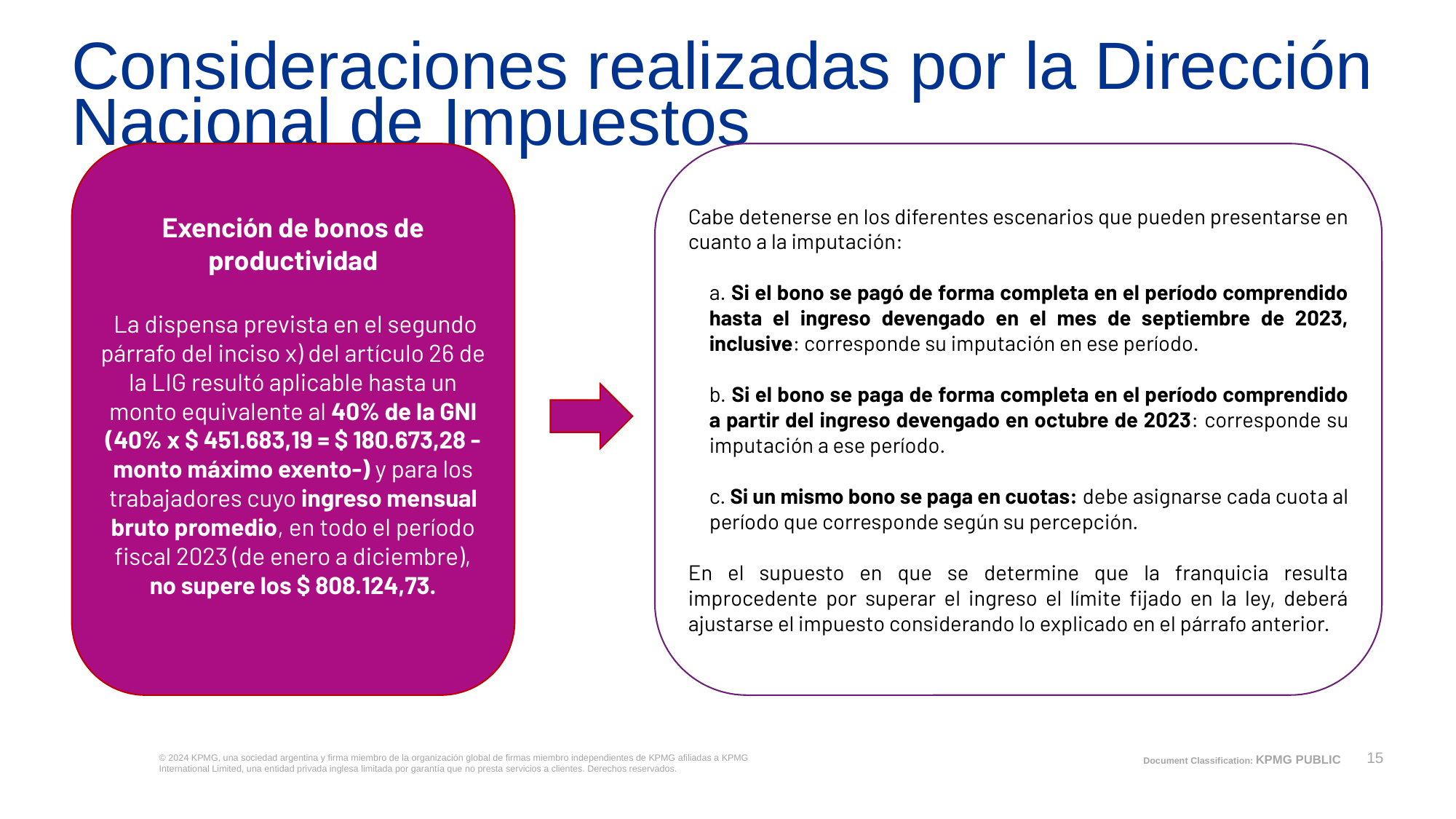

Consideraciones realizadas por la Dirección Nacional de Impuestos
Exención de bonos de productividad

 La dispensa prevista en el segundo párrafo del inciso x) del artículo 26 de la LIG resultó aplicable hasta un monto equivalente al 40% de la GNI (40% x $ 451.683,19 = $ 180.673,28 -monto máximo exento-) y para los trabajadores cuyo ingreso mensual bruto promedio, en todo el período fiscal 2023 (de enero a diciembre), no supere los $ 808.124,73.

Cabe detenerse en los diferentes escenarios que pueden presentarse en cuanto a la imputación:

a. Si el bono se pagó de forma completa en el período comprendido hasta el ingreso devengado en el mes de septiembre de 2023, inclusive: corresponde su imputación en ese período.

b. Si el bono se paga de forma completa en el período comprendido a partir del ingreso devengado en octubre de 2023: corresponde su imputación a ese período.

c. Si un mismo bono se paga en cuotas: debe asignarse cada cuota al período que corresponde según su percepción.

En el supuesto en que se determine que la franquicia resulta improcedente por superar el ingreso el límite fijado en la ley, deberá ajustarse el impuesto considerando lo explicado en el párrafo anterior.